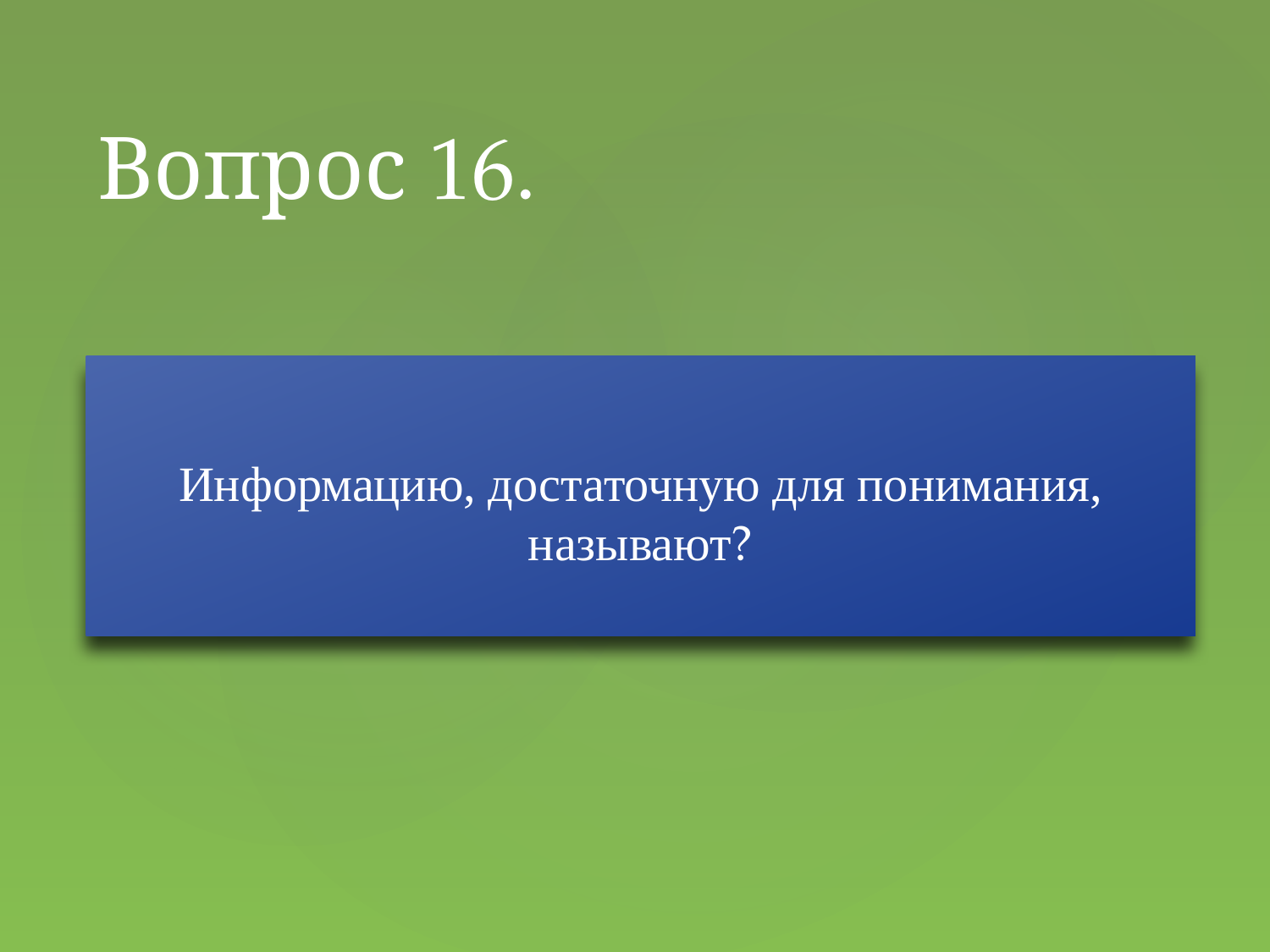

# Вопрос 16.
Информацию, достаточную для понимания, называют?